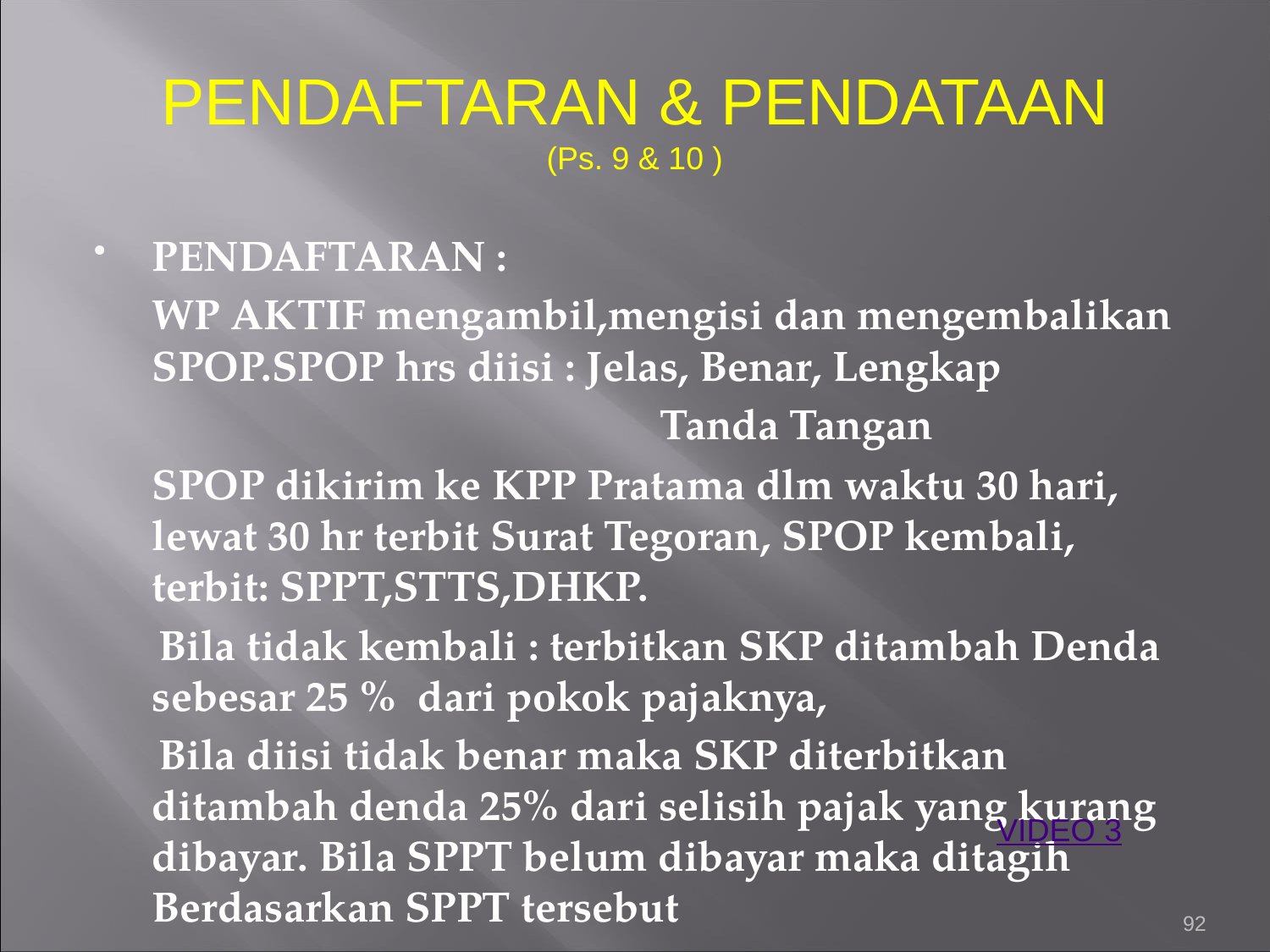

# PENDAFTARAN & PENDATAAN (Ps. 9 & 10 )
PENDAFTARAN :
	WP AKTIF mengambil,mengisi dan mengembalikan SPOP.SPOP hrs diisi : Jelas, Benar, Lengkap
					Tanda Tangan
	SPOP dikirim ke KPP Pratama dlm waktu 30 hari, lewat 30 hr terbit Surat Tegoran, SPOP kembali, terbit: SPPT,STTS,DHKP.
      Bila tidak kembali : terbitkan SKP ditambah Denda    sebesar 25 %  dari pokok pajaknya,
      Bila diisi tidak benar maka SKP diterbitkan ditambah denda 25% dari selisih pajak yang kurang dibayar. Bila SPPT belum dibayar maka ditagih Berdasarkan SPPT tersebut
PENDATAAN : FISKUS AKTIF

VIDEO 3
92